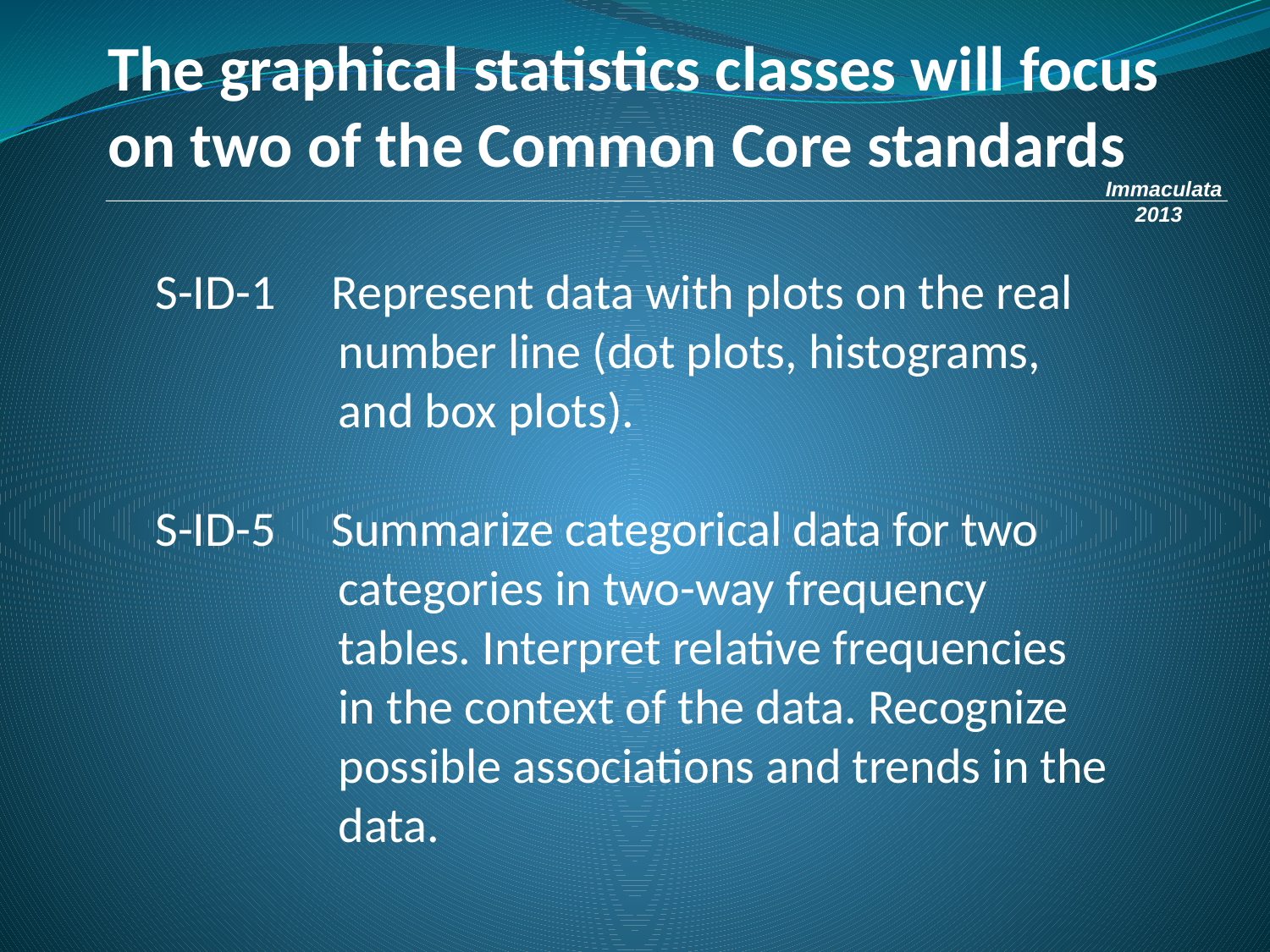

The graphical statistics classes will focus on two of the Common Core standards
Immaculata
     2013

S-ID-1     Represent data with plots on the real 	     number line (dot plots, histograms, 	     and box plots).

S-ID-5     Summarize categorical data for two 	     categories in two-way frequency 	  	     tables. Interpret relative frequencies 	     in the context of the data. Recognize 	     possible associations and trends in the 	     data.